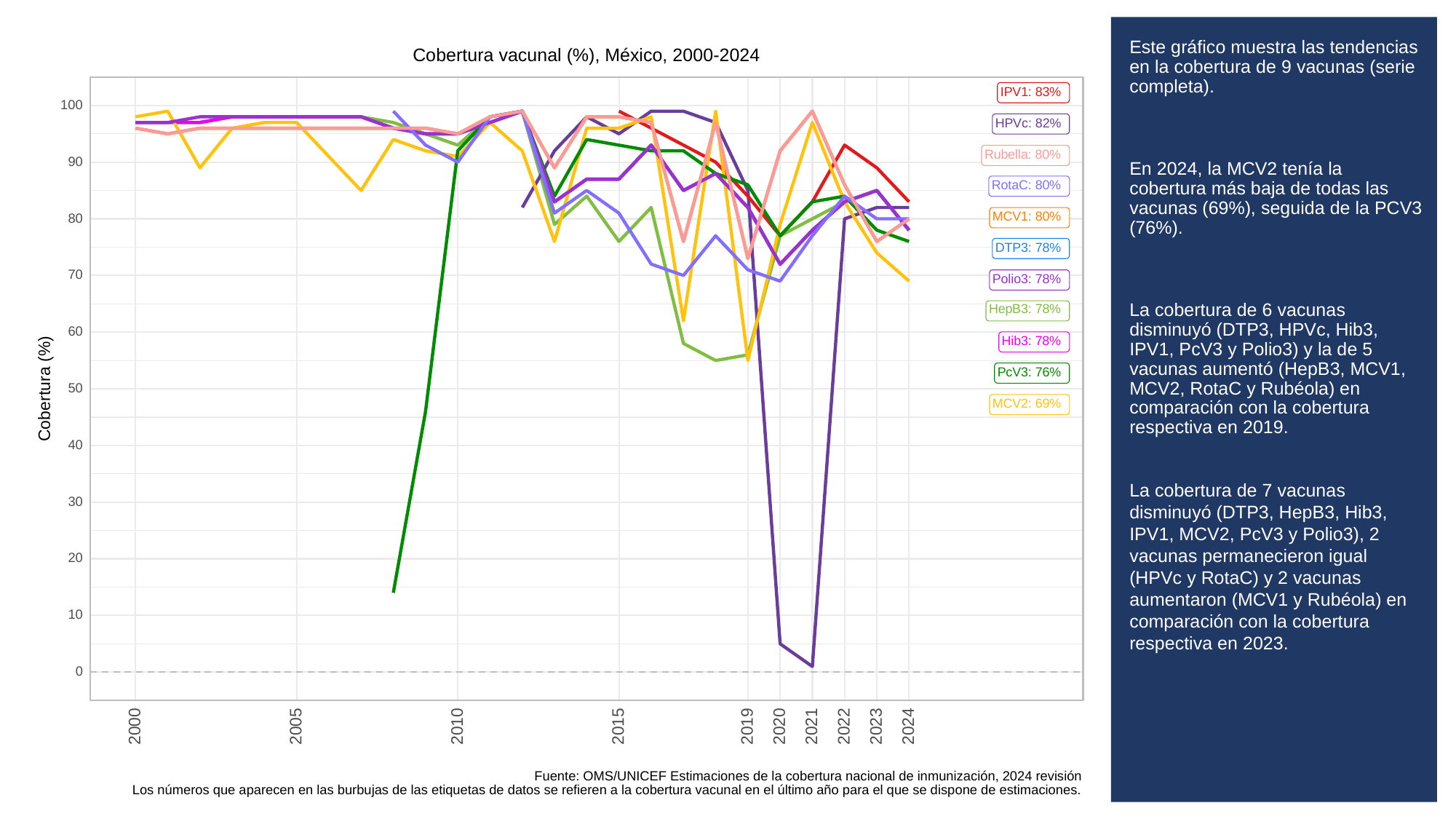

# Este gráfico muestra las tendencias en la cobertura de 9 vacunas (serie completa).

En 2024, la MCV2 tenía la cobertura más baja de todas las vacunas (69%), seguida de la PCV3 (76%).

La cobertura de 6 vacunas disminuyó (DTP3, HPVc, Hib3, IPV1, PcV3 y Polio3) y la de 5 vacunas aumentó (HepB3, MCV1, MCV2, RotaC y Rubéola) en comparación con la cobertura respectiva en 2019.

La cobertura de 7 vacunas disminuyó (DTP3, HepB3, Hib3, IPV1, MCV2, PcV3 y Polio3), 2 vacunas permanecieron igual (HPVc y RotaC) y 2 vacunas aumentaron (MCV1 y Rubéola) en comparación con la cobertura respectiva en 2023.

Cobertura vacunal (%), México, 2000-2024

IPV1: 83%

100

HPVc: 82%

Rubella: 80%

90

RotaC: 80%

MCV1: 80%
80

DTP3: 78%

70
Polio3: 78%

HepB3: 78%

60

Hib3: 78%

PcV3: 76%
Cobertura (%)
50

MCV2: 69%

40

30

20

10

0

2023
2000
2005
2010
2015
2019
2020
2021
2022
2024
Fuente: OMS/UNICEF Estimaciones de la cobertura nacional de inmunización, 2024 revisión
Los números que aparecen en las burbujas de las etiquetas de datos se refieren a la cobertura vacunal en el último año para el que se dispone de estimaciones.